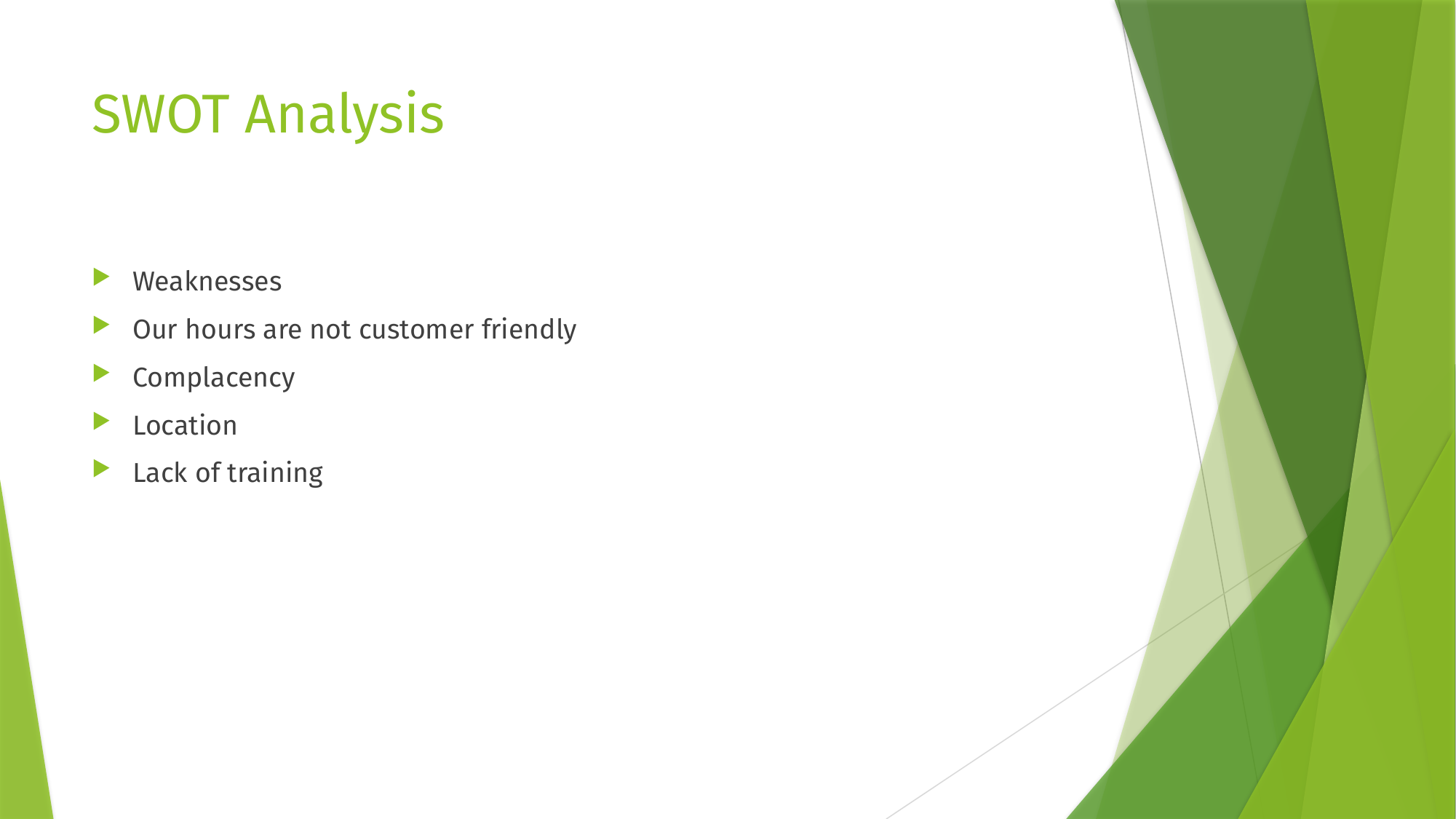

# SWOT Analysis
Weaknesses
Our hours are not customer friendly
Complacency
Location
Lack of training